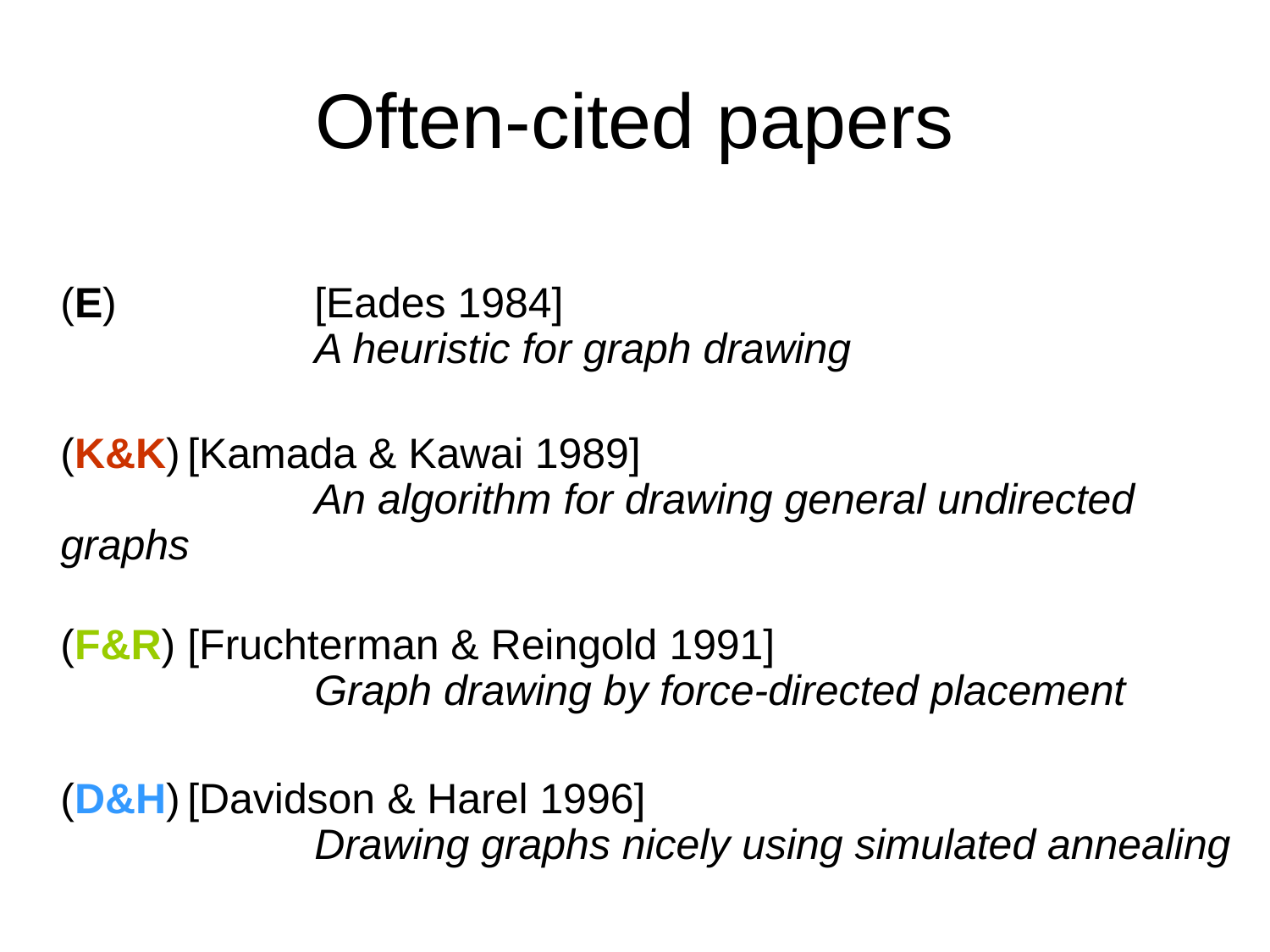

# Often-cited papers
	(E)		[Eades 1984]
		A heuristic for graph drawing
	(K&K)	[Kamada & Kawai 1989]
		An algorithm for drawing general undirected graphs
	(F&R)	[Fruchterman & Reingold 1991]
		Graph drawing by force-directed placement

	(D&H)	[Davidson & Harel 1996]
		Drawing graphs nicely using simulated annealing